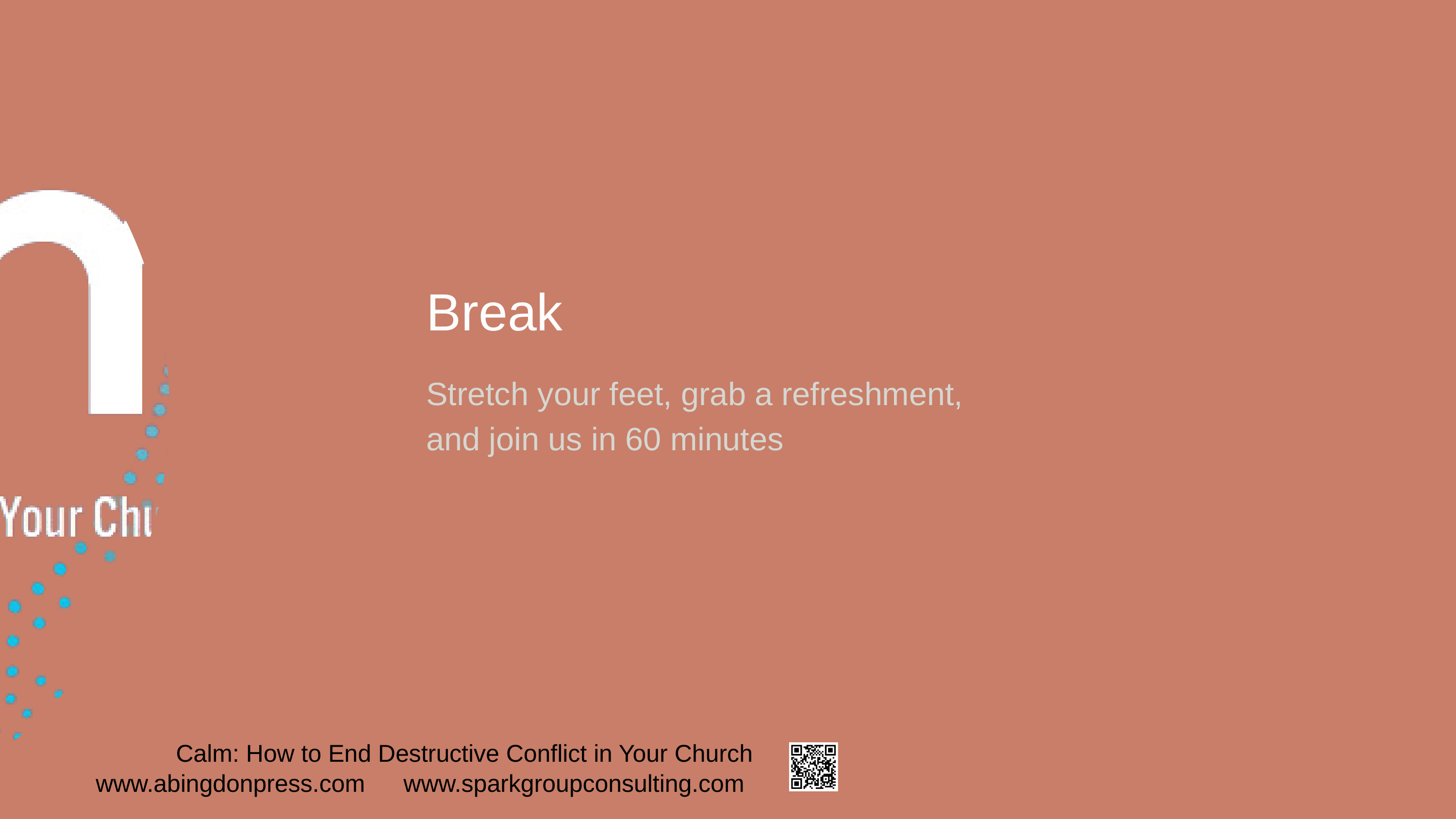

Break
Stretch your feet, grab a refreshment, and join us in 60 minutes
Calm: How to End Destructive Conflict in Your Church

www.abingdonpress.com
www.sparkgroupconsulting.com